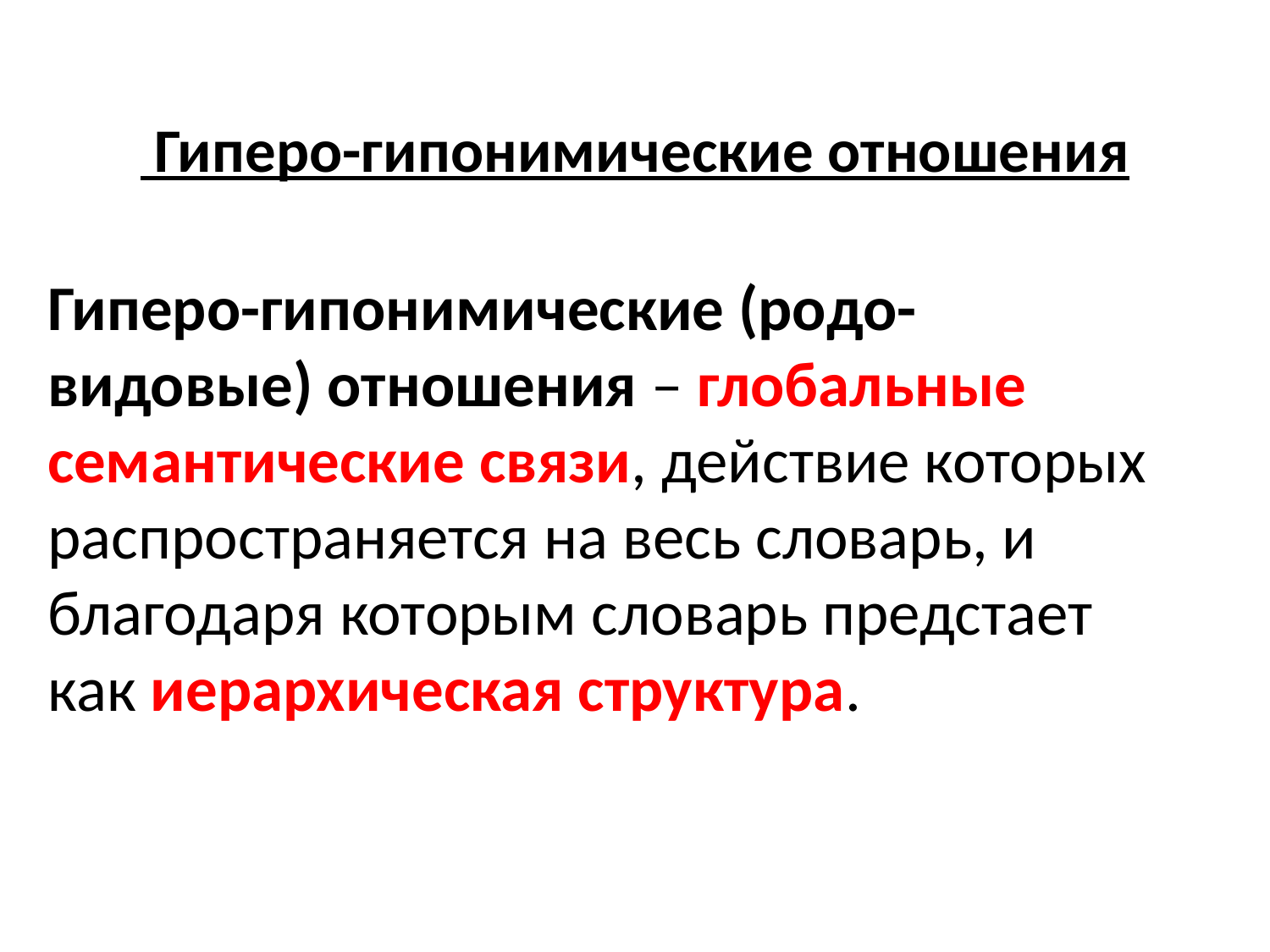

# Гиперо-гипонимические отношения
Гиперо-гипонимические (родо-видовые) отношения – глобальные семантические связи, действие которых распространяется на весь словарь, и благодаря которым словарь предстает как иерархическая структура.